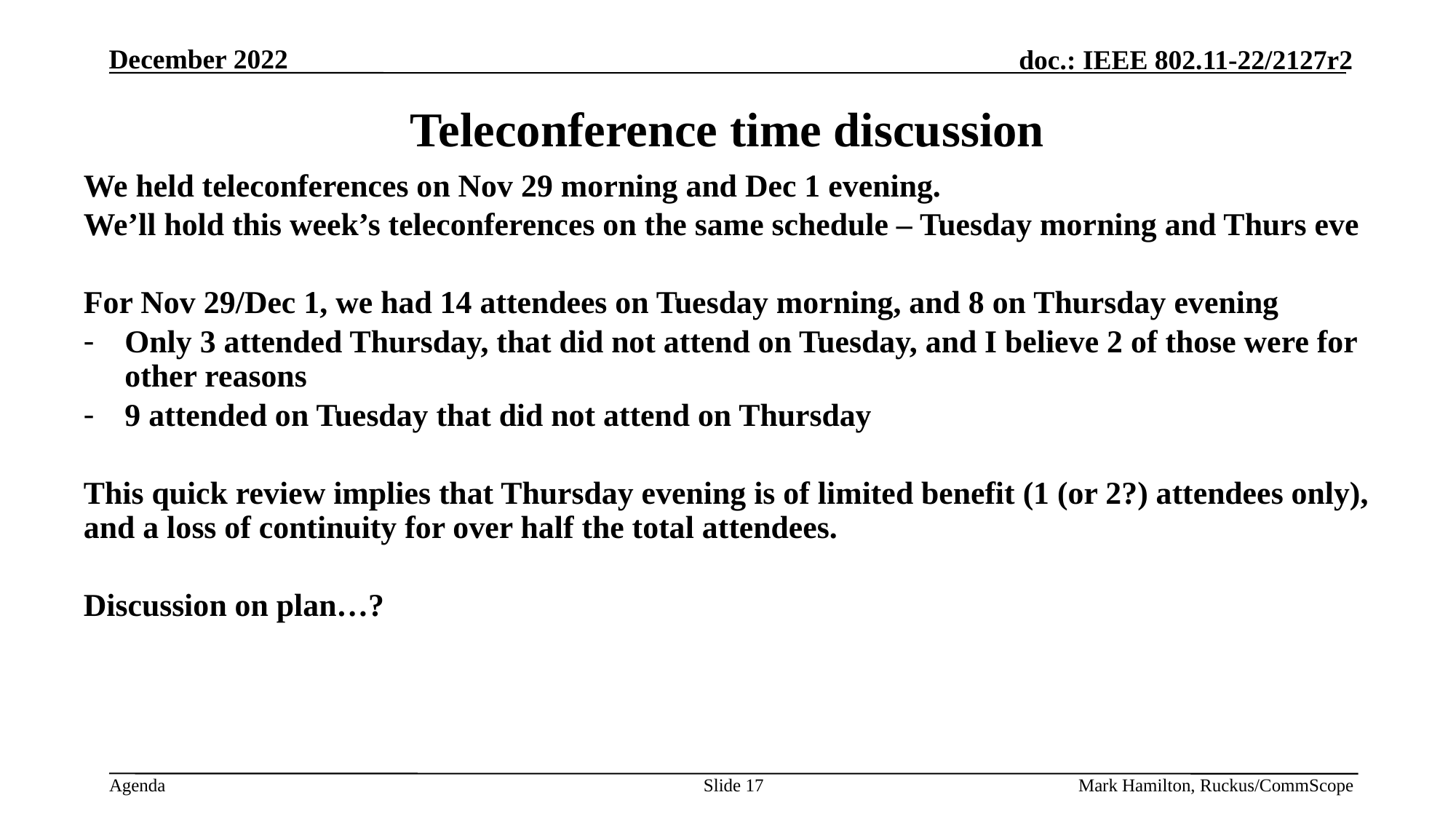

# Teleconference time discussion
We held teleconferences on Nov 29 morning and Dec 1 evening.
We’ll hold this week’s teleconferences on the same schedule – Tuesday morning and Thurs eve

For Nov 29/Dec 1, we had 14 attendees on Tuesday morning, and 8 on Thursday evening
Only 3 attended Thursday, that did not attend on Tuesday, and I believe 2 of those were for other reasons
9 attended on Tuesday that did not attend on Thursday

This quick review implies that Thursday evening is of limited benefit (1 (or 2?) attendees only), and a loss of continuity for over half the total attendees.

Discussion on plan…?

Slide 17